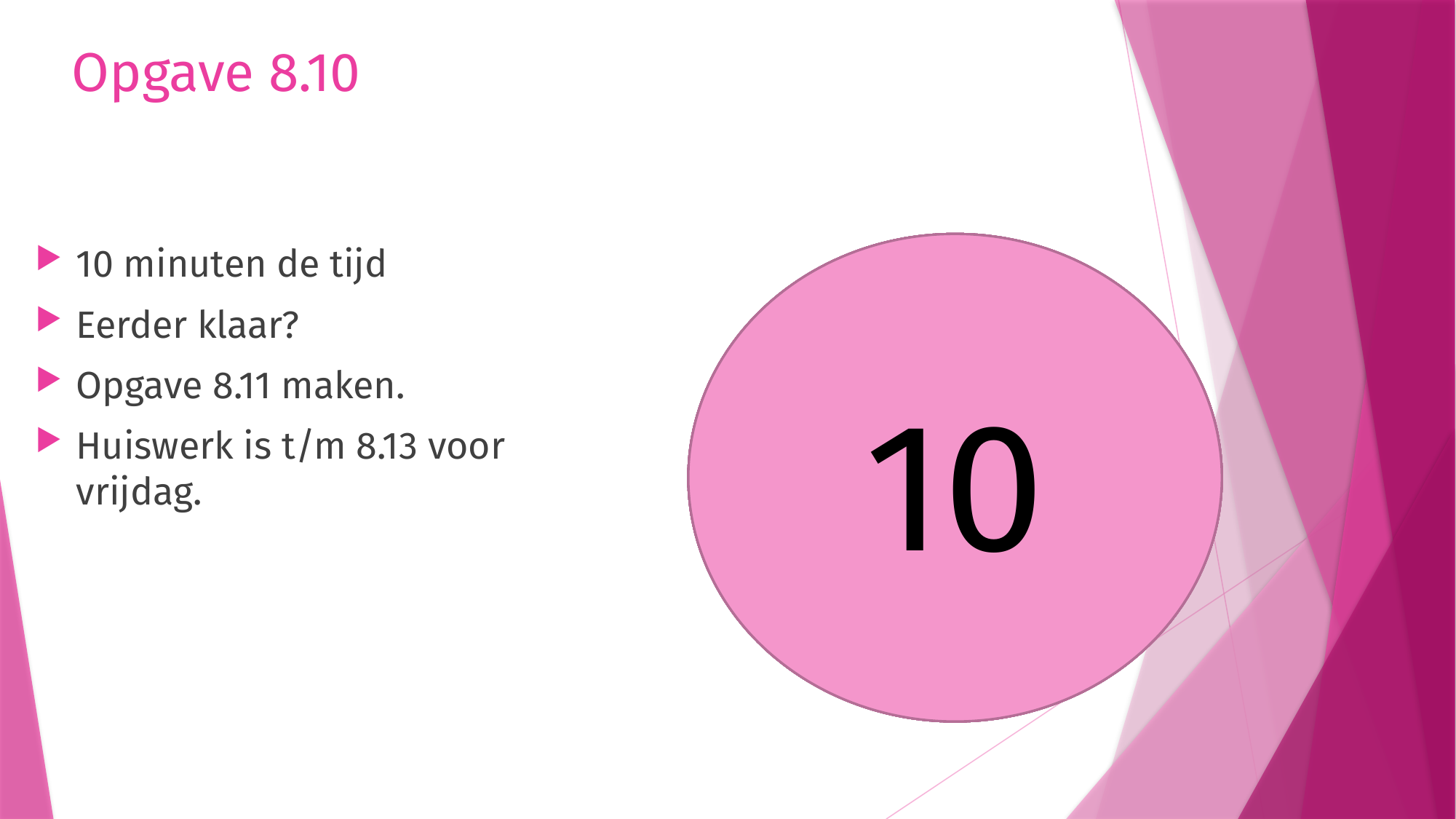

# Opgave 8.10
10 minuten de tijd
Eerder klaar?
Opgave 8.11 maken.
Huiswerk is t/m 8.13 voor vrijdag.

10
8
9
5
6
7
4
3
1
2